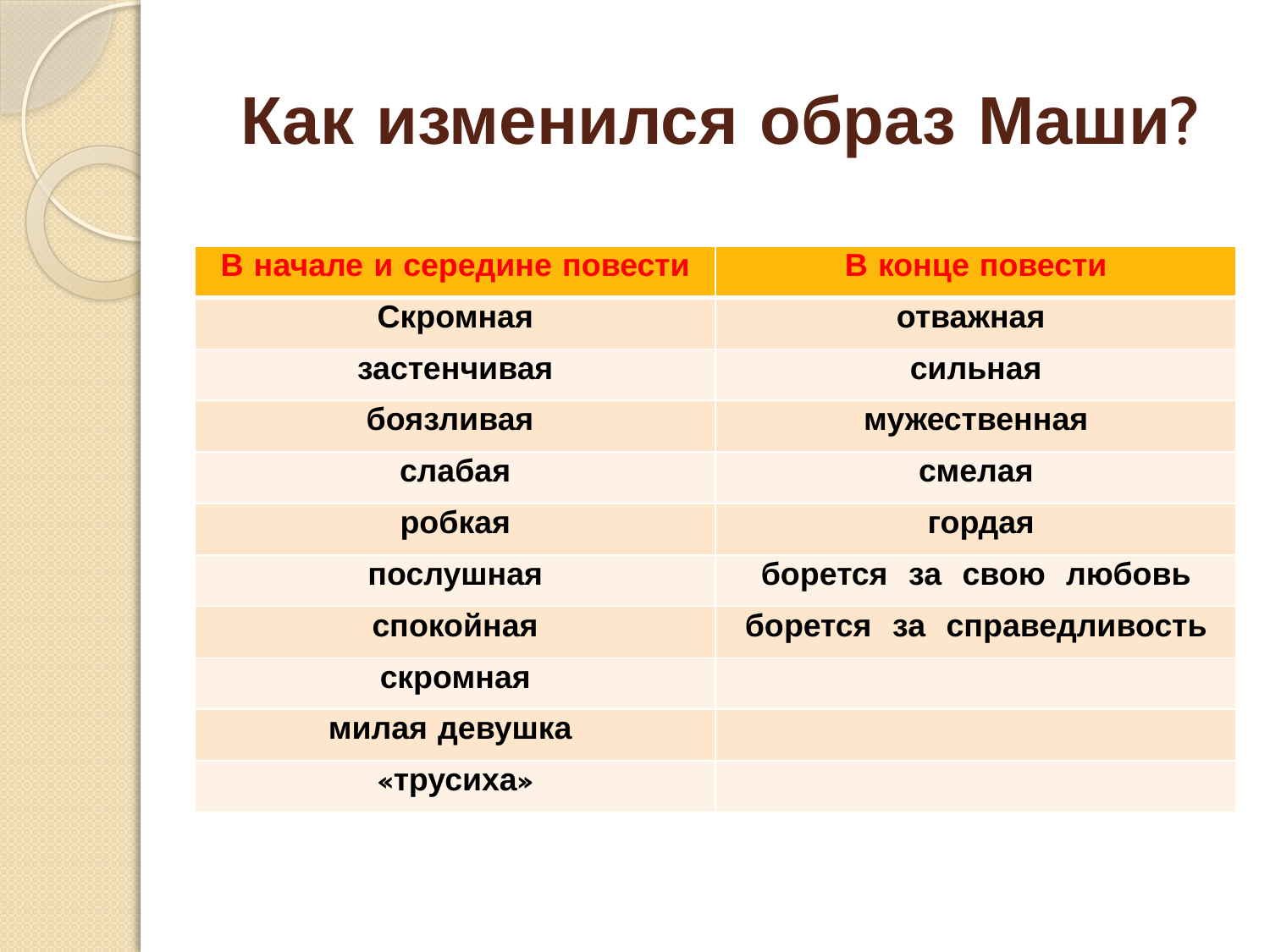

# Как изменился образ Маши?
| В начале и середине повести | В конце повести |
| --- | --- |
| Скромная | отважная |
| застенчивая | сильная |
| боязливая | мужественная |
| слабая | смелая |
| робкая | гордая |
| послушная | борется за свою любовь |
| спокойная | борется за справедливость |
| скромная |  |
| милая девушка |  |
| «трусиха» |  |